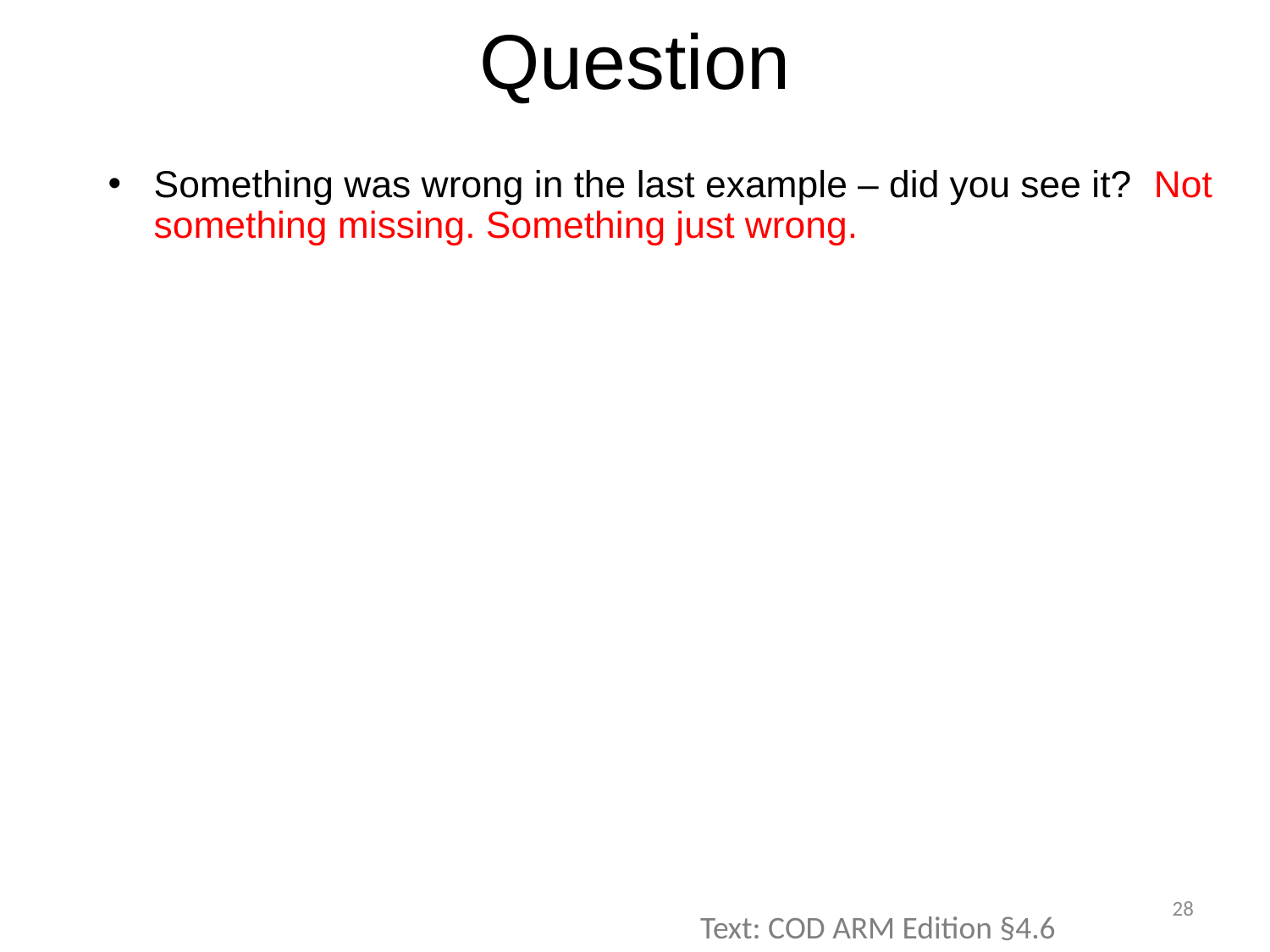

# Question
Something was wrong in the last example – did you see it?  Not something missing. Something just wrong.

Load writes to destination register of instruction in IF/ID stage and doing so is wrong.
Why?
Look at source of “Write Register” in previous slide.
Write to destination register of instruction that comes 3 instructions later:

	LDR 	R1,[R2, #100]	; instruction in MEM/WB
	ADD	R3,R4,R5	; instruction in EX/MEM
	ADD	R6,R7,R8	; instruction in ID/EX
	ADD	R10,R11,R12	; instruction in IF/ID

So, which register gets written to?  => R10 (i.e., not R1)
Let’s fix this...

28
Text: COD ARM Edition §4.6